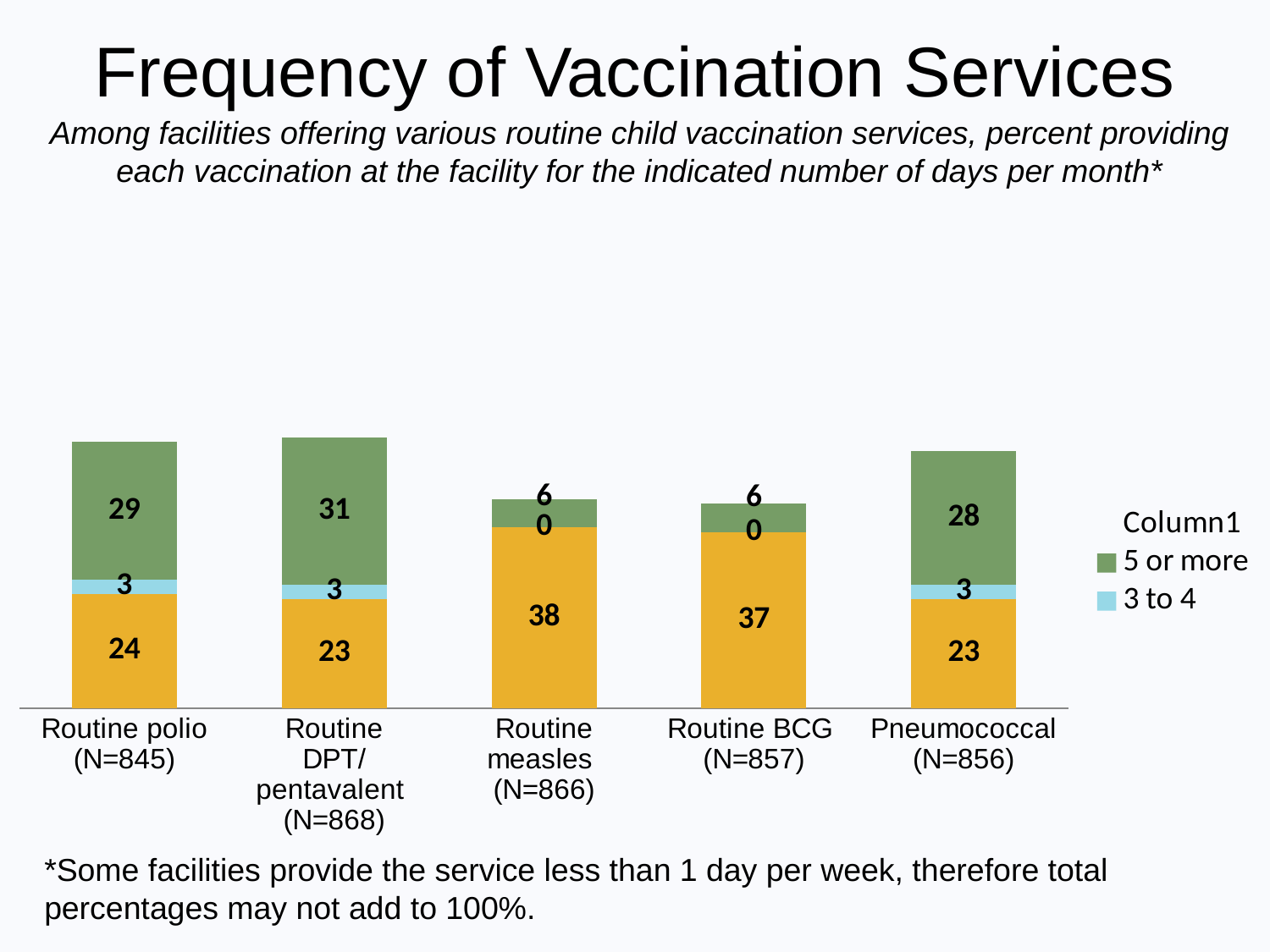

# Frequency of Vaccination Services
Among facilities offering various routine child vaccination services, percent providing each vaccination at the facility for the indicated number of days per month*

### Chart

| Category | 1 to 2 | 3 to 4 | 5 or more | Column1 |
|---|---|---|---|---|
| Routine polio (N=845) | 24.0 | 3.0 | 29.0 | 44.0 |
| Routine DPT/pentavalent
(N=868) | 23.0 | 3.0 | 31.0 | 43.0 |
| Routine measles
(N=866) | 38.0 | 0.0 | 6.0 | 56.0 |
| Routine BCG
(N=857) | 37.0 | 0.0 | 6.0 | 57.0 |
| Pneumococcal (N=856) | 23.0 | 3.0 | 28.0 | 46.0 |
*Some facilities provide the service less than 1 day per week, therefore total percentages may not add to 100%.